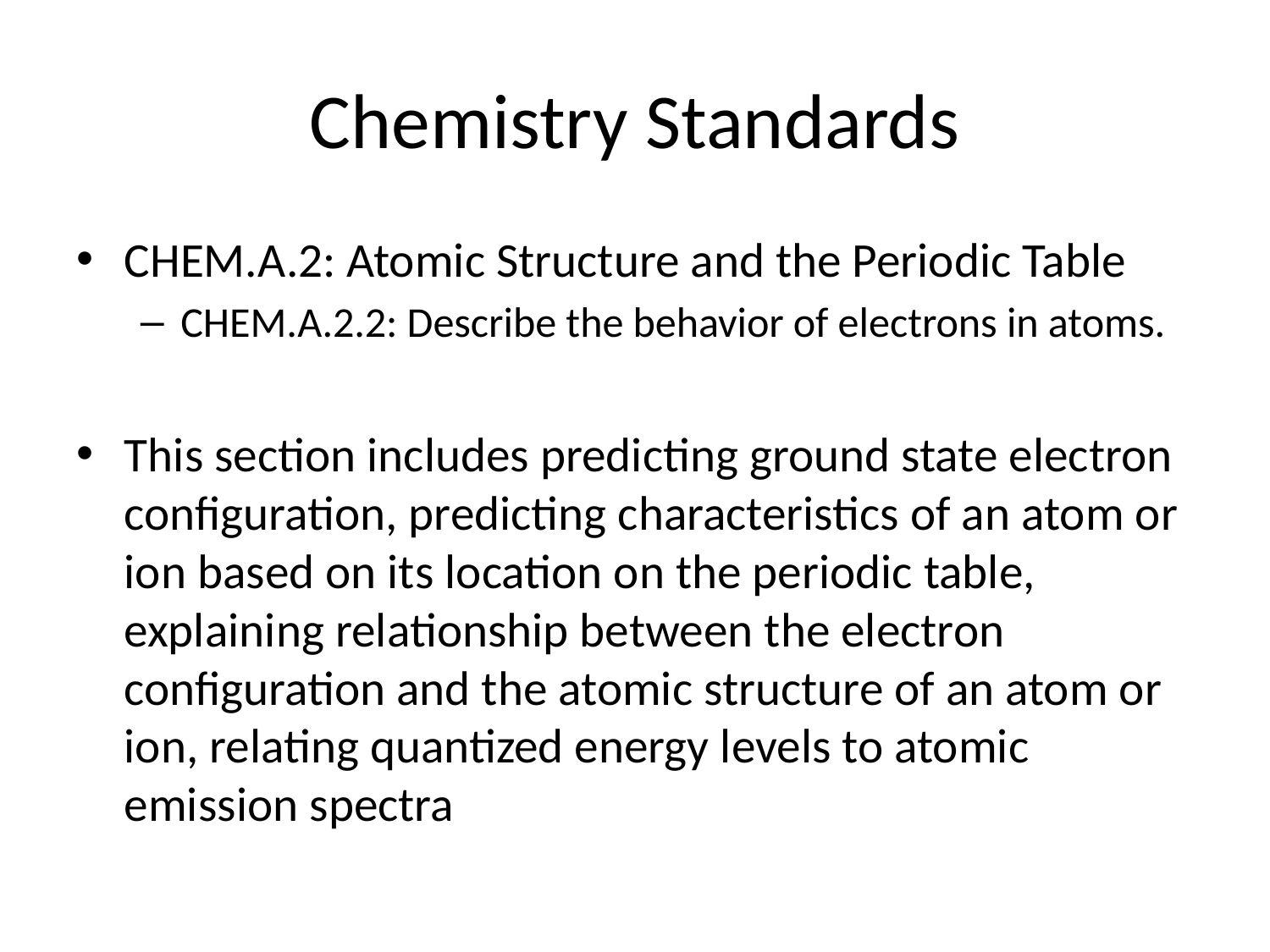

# Chemistry Standards
CHEM.A.2: Atomic Structure and the Periodic Table
CHEM.A.2.2: Describe the behavior of electrons in atoms.

This section includes predicting ground state electron configuration, predicting characteristics of an atom or ion based on its location on the periodic table, explaining relationship between the electron configuration and the atomic structure of an atom or ion, relating quantized energy levels to atomic emission spectra